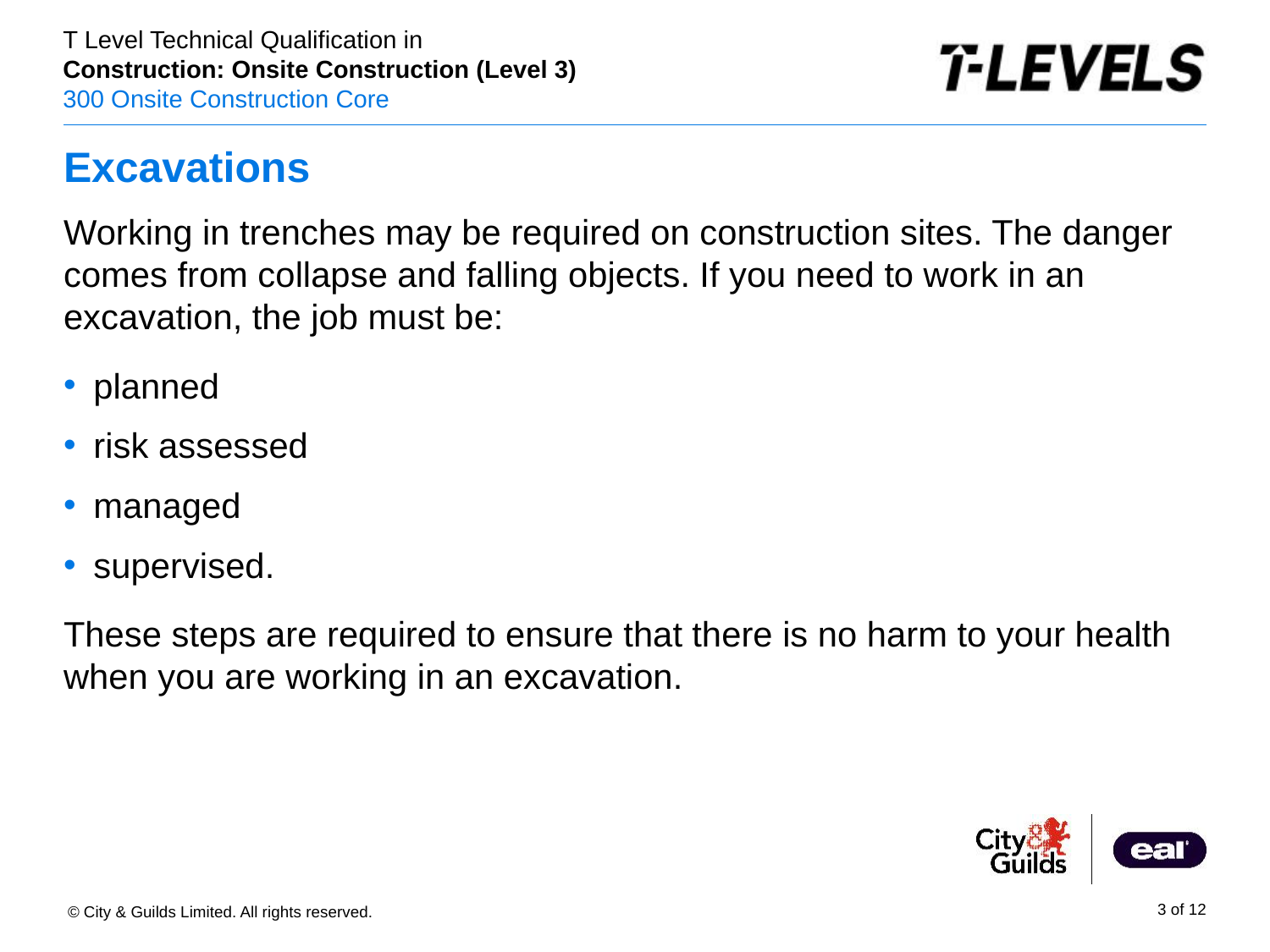

# Excavations
Working in trenches may be required on construction sites. The danger comes from collapse and falling objects. If you need to work in an excavation, the job must be:
planned
risk assessed
managed
supervised.
These steps are required to ensure that there is no harm to your health when you are working in an excavation.